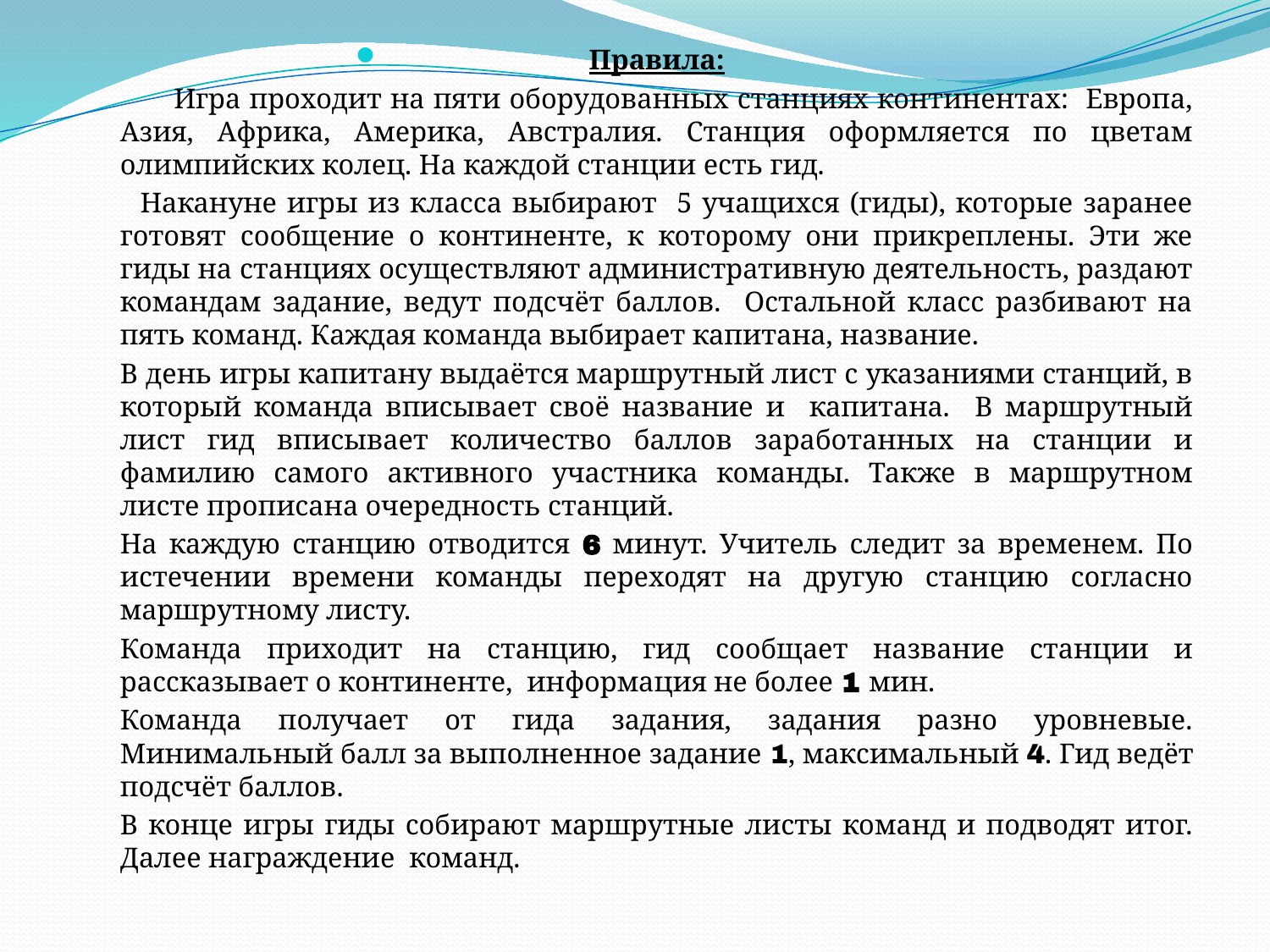

Правила:
          Игра проходит на пяти оборудованных станциях континентах:  Европа, Азия, Африка, Америка, Австралия. Станция оформляется по цветам олимпийских колец. На каждой станции есть гид.
		  Накануне игры из класса выбирают  5 учащихся (гиды), которые заранее готовят сообщение о континенте, к которому они прикреплены. Эти же гиды на станциях осуществляют административную деятельность, раздают командам задание, ведут подсчёт баллов.  Остальной класс разбивают на пять команд. Каждая команда выбирает капитана, название.
		В день игры капитану выдаётся маршрутный лист с указаниями станций, в который команда вписывает своё название и  капитана.  В маршрутный лист гид вписывает количество баллов заработанных на станции и фамилию самого активного участника команды. Также в маршрутном листе прописана очередность станций.
		На каждую станцию отводится 6 минут. Учитель следит за временем. По истечении времени команды переходят на другую станцию согласно маршрутному листу.
		Команда приходит на станцию, гид сообщает название станции и рассказывает о континенте,  информация не более 1 мин.
		Команда получает от гида задания, задания разно уровневые. Минимальный балл за выполненное задание 1, максимальный 4. Гид ведёт подсчёт баллов.
		В конце игры гиды собирают маршрутные листы команд и подводят итог. Далее награждение  команд.